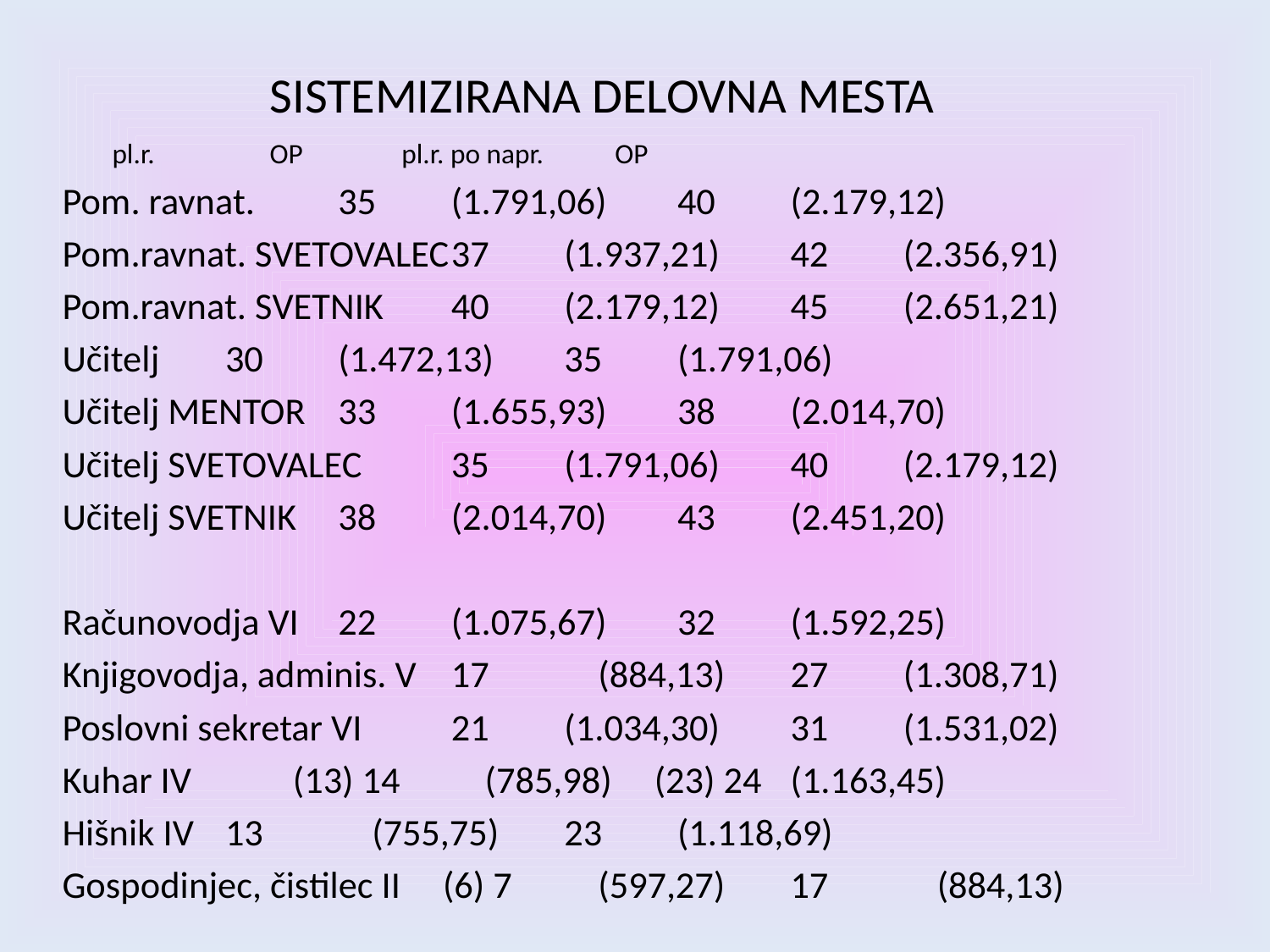

# SISTEMIZIRANA DELOVNA MESTA
				pl.r.	       OP	          pl.r. po napr.	        OP
Pom. ravnat.		35	(1.791,06)	40	(2.179,12)
Pom.ravnat. SVETOVALEC	37	(1.937,21)	42	(2.356,91)
Pom.ravnat. SVETNIK	40	(2.179,12)	45	(2.651,21)
Učitelj			30	(1.472,13)	35	(1.791,06)
Učitelj MENTOR		33	(1.655,93)	38	(2.014,70)
Učitelj SVETOVALEC	35	(1.791,06)	40	(2.179,12)
Učitelj SVETNIK		38	(2.014,70)	43	(2.451,20)

Računovodja VI		22	(1.075,67)	32	(1.592,25)
Knjigovodja, adminis. V	17	    (884,13)	27	(1.308,71)
Poslovni sekretar VI	21	(1.034,30)	31	(1.531,02)
Kuhar IV		        (13) 14	    (785,98)     (23) 24	(1.163,45)
Hišnik IV			13	    (755,75)	23	(1.118,69)
Gospodinjec, čistilec II     (6) 7	    (597,27)	17	    (884,13)